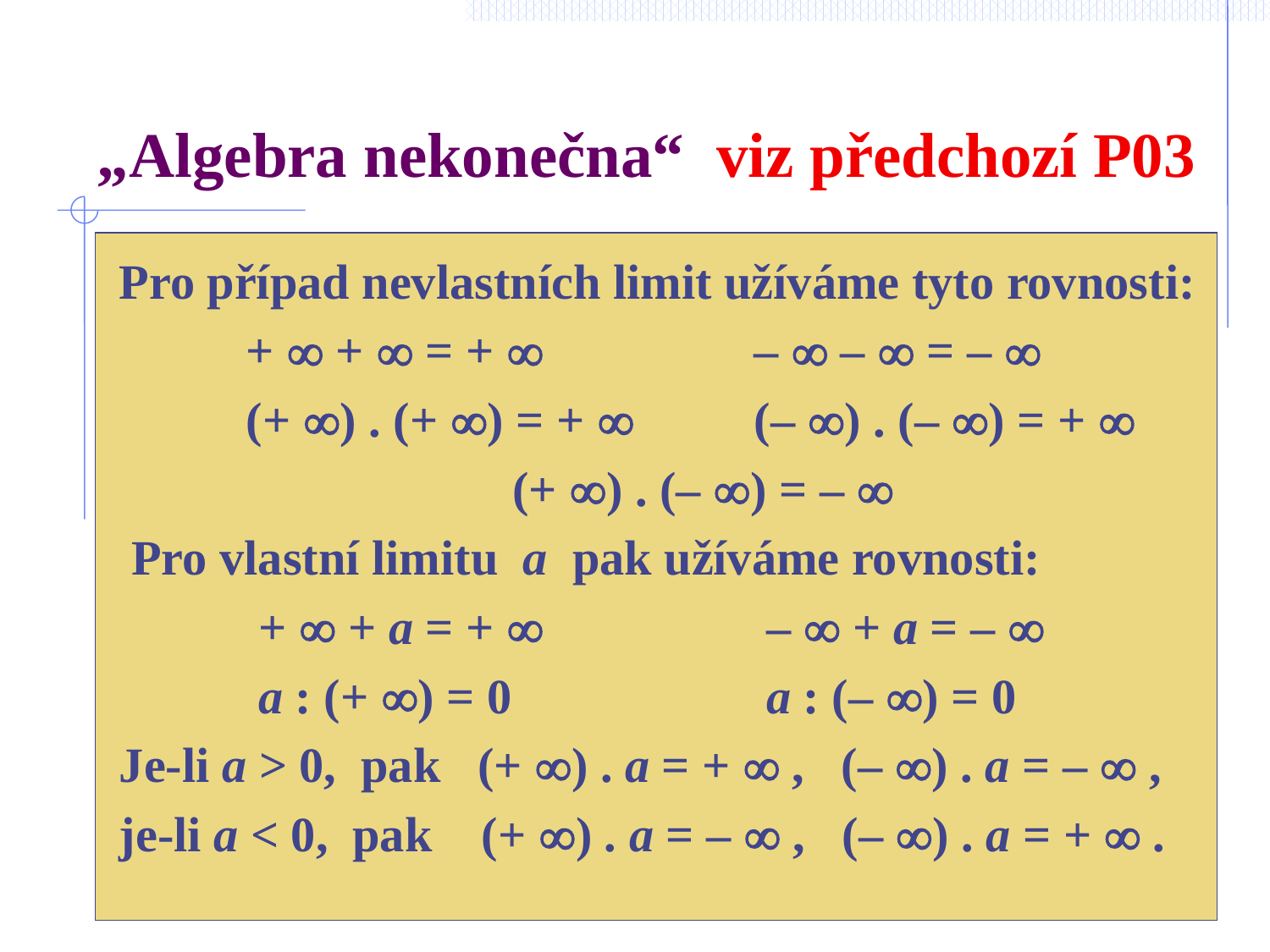

# „Algebra nekonečna“  viz předchozí P03

	Pro případ nevlastních limit užíváme tyto rovnosti:
		+ ∞ + ∞ = + ∞	 	– ∞ – ∞ = – ∞
		(+ ∞) . (+ ∞) = + ∞ 	(– ∞) . (– ∞) = + ∞
				 (+ ∞) . (– ∞) = – ∞
	 Pro vlastní limitu  a  pak užíváme rovnosti:
		 + ∞ + a = + ∞		 – ∞ + a = – ∞
		 a : (+ ∞) = 0		 a : (– ∞) = 0
	Je-li a > 0,  pak   (+ ∞) . a = + ∞ ,   (– ∞) . a = – ∞ ,
	je-li a < 0,  pak    (+ ∞) . a = – ∞ ,   (– ∞) . a = + ∞ .